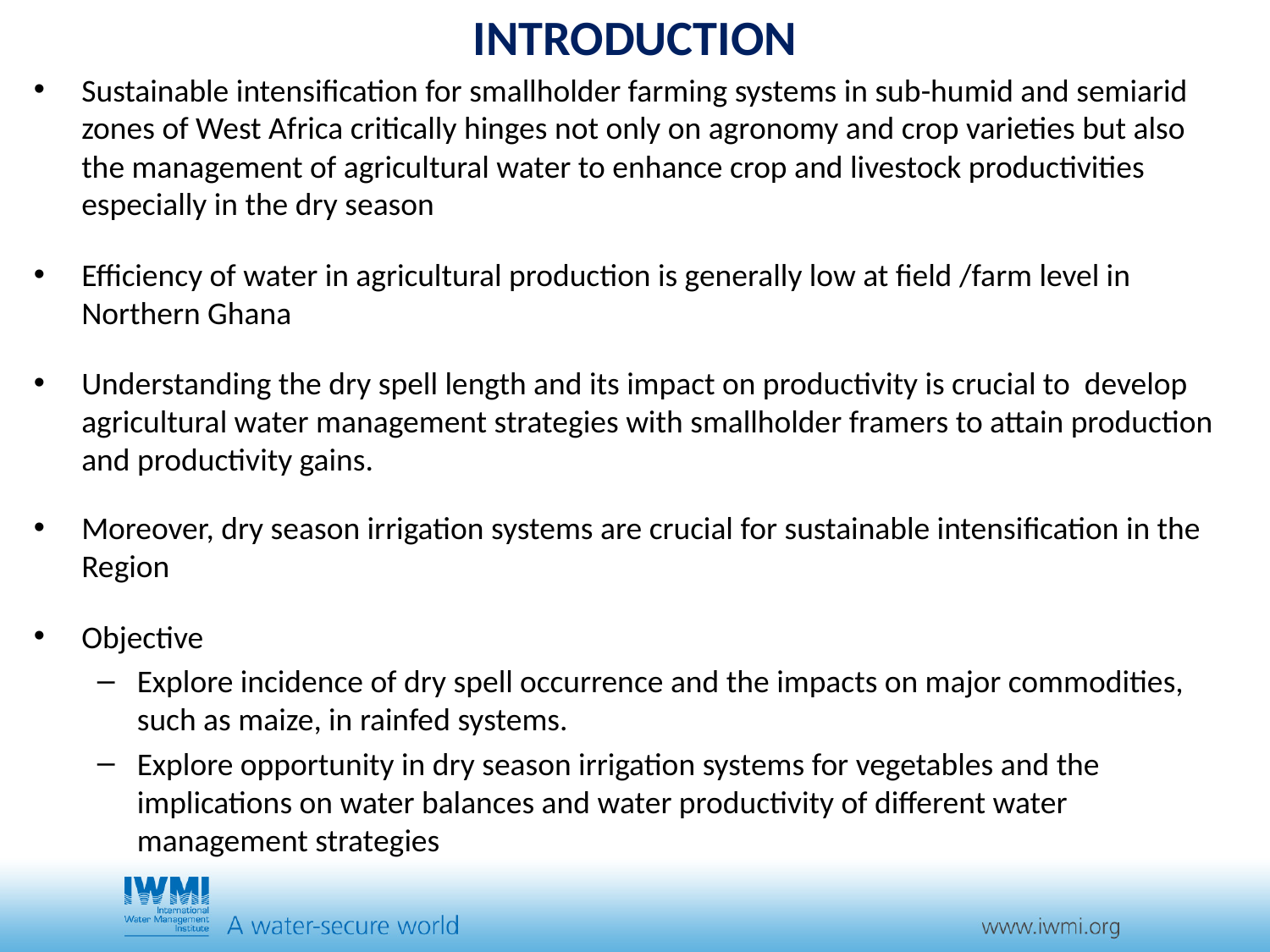

# Introduction
Sustainable intensification for smallholder farming systems in sub-humid and semiarid zones of West Africa critically hinges not only on agronomy and crop varieties but also the management of agricultural water to enhance crop and livestock productivities especially in the dry season

Efficiency of water in agricultural production is generally low at field /farm level in Northern Ghana

Understanding the dry spell length and its impact on productivity is crucial to  develop agricultural water management strategies with smallholder framers to attain production and productivity gains.

Moreover, dry season irrigation systems are crucial for sustainable intensification in the Region

Objective
Explore incidence of dry spell occurrence and the impacts on major commodities, such as maize, in rainfed systems.
Explore opportunity in dry season irrigation systems for vegetables and the implications on water balances and water productivity of different water management strategies